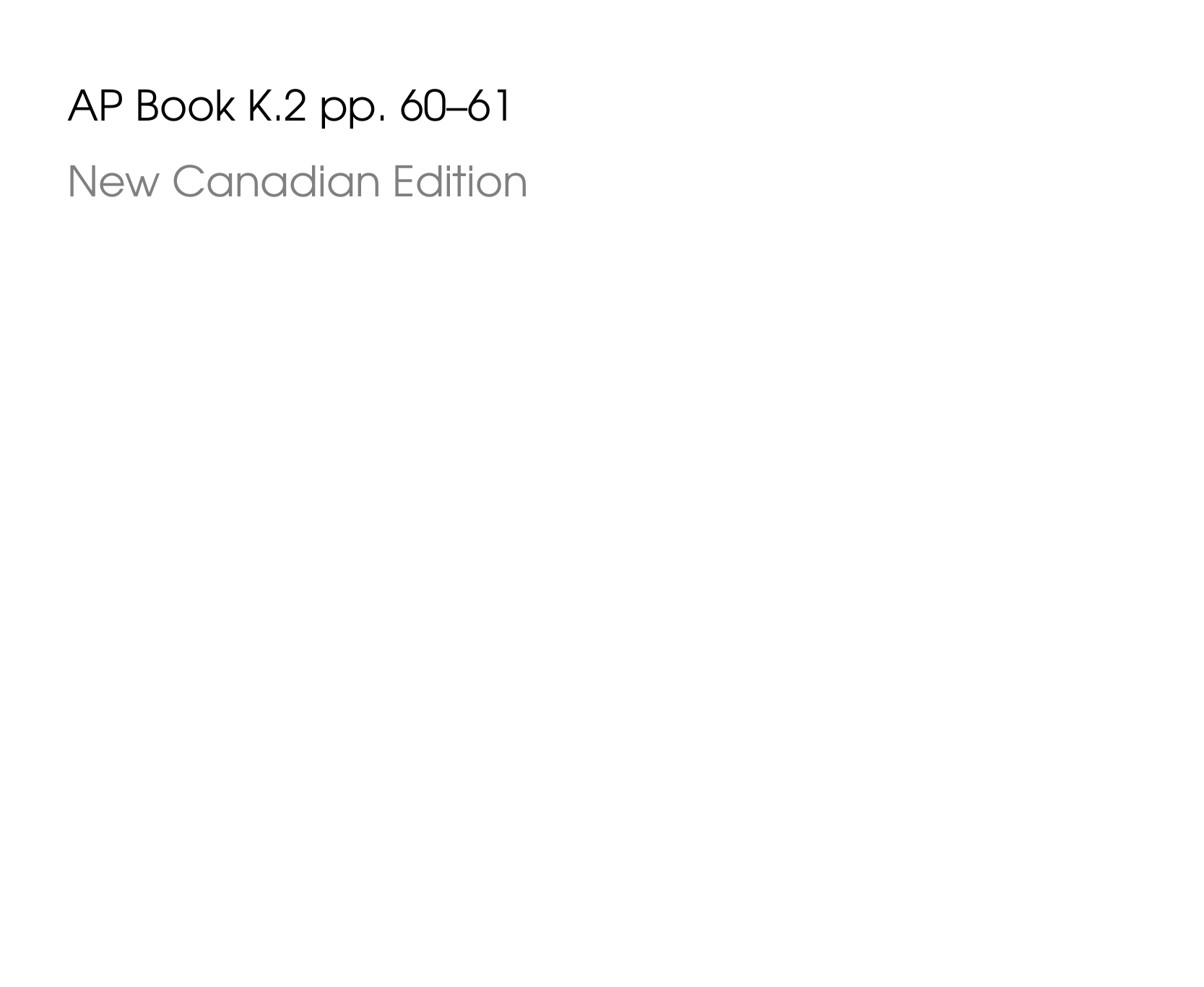

AP Book K.2 pp. 60–61
New Canadian Edition